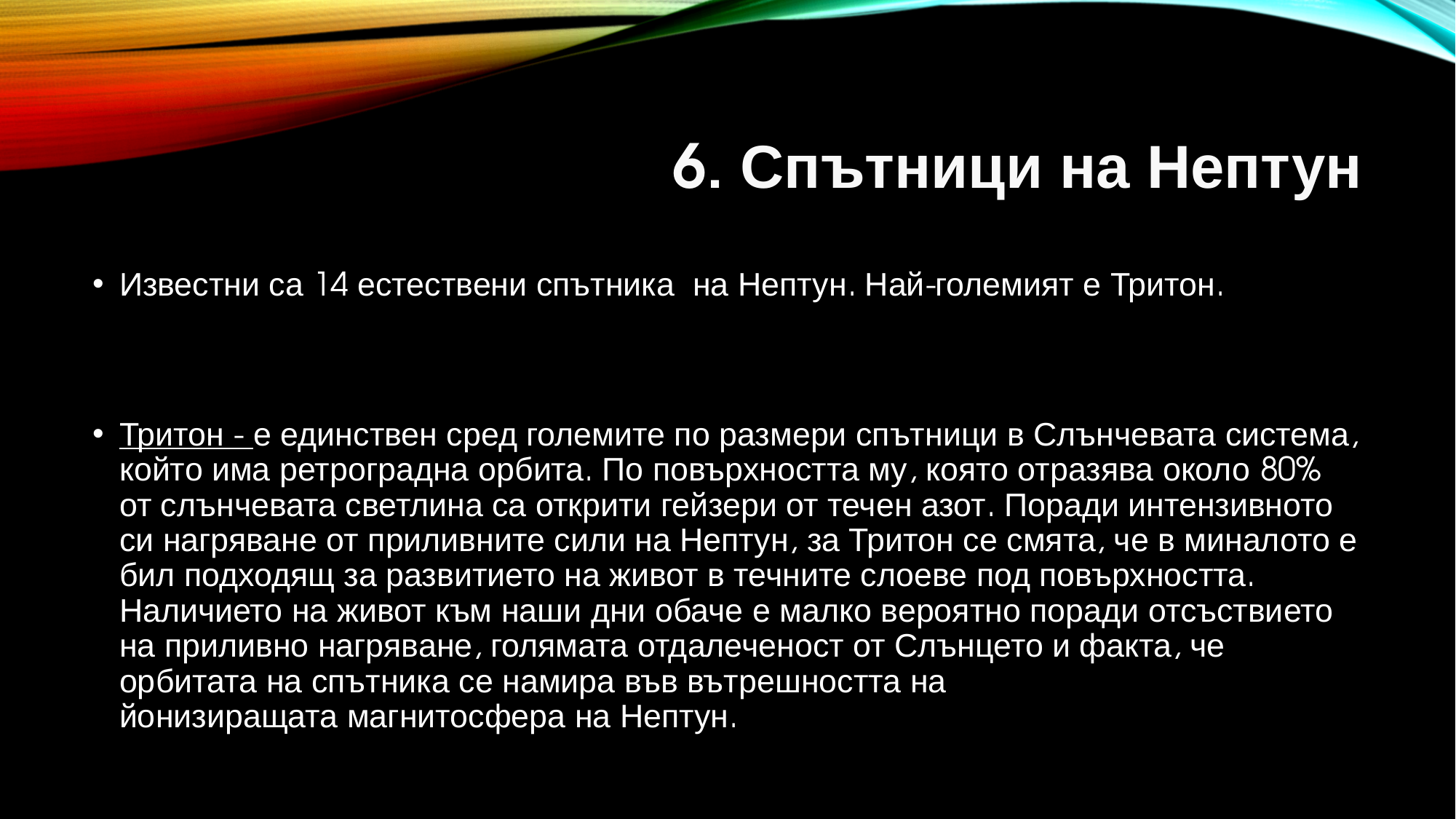

# 6. Спътници на Нептун
Известни са 14 естествени спътника  на Нептун. Най-големият е Тритон.

Тритон - е единствен сред големите по размери спътници в Слънчевата система, който има ретроградна орбита. По повърхността му, която отразява около 80% от слънчевата светлина са открити гейзери от течен азот. Поради интензивното си нагряване от приливните сили на Нептун, за Тритон се смята, че в миналото е бил подходящ за развитието на живот в течните слоеве под повърхността. Наличието на живот към наши дни обаче е малко вероятно поради отсъствието на приливно нагряване, голямата отдалеченост от Слънцето и факта, че орбитата на спътника се намира във вътрешността на йонизиращата магнитосфера на Нептун.